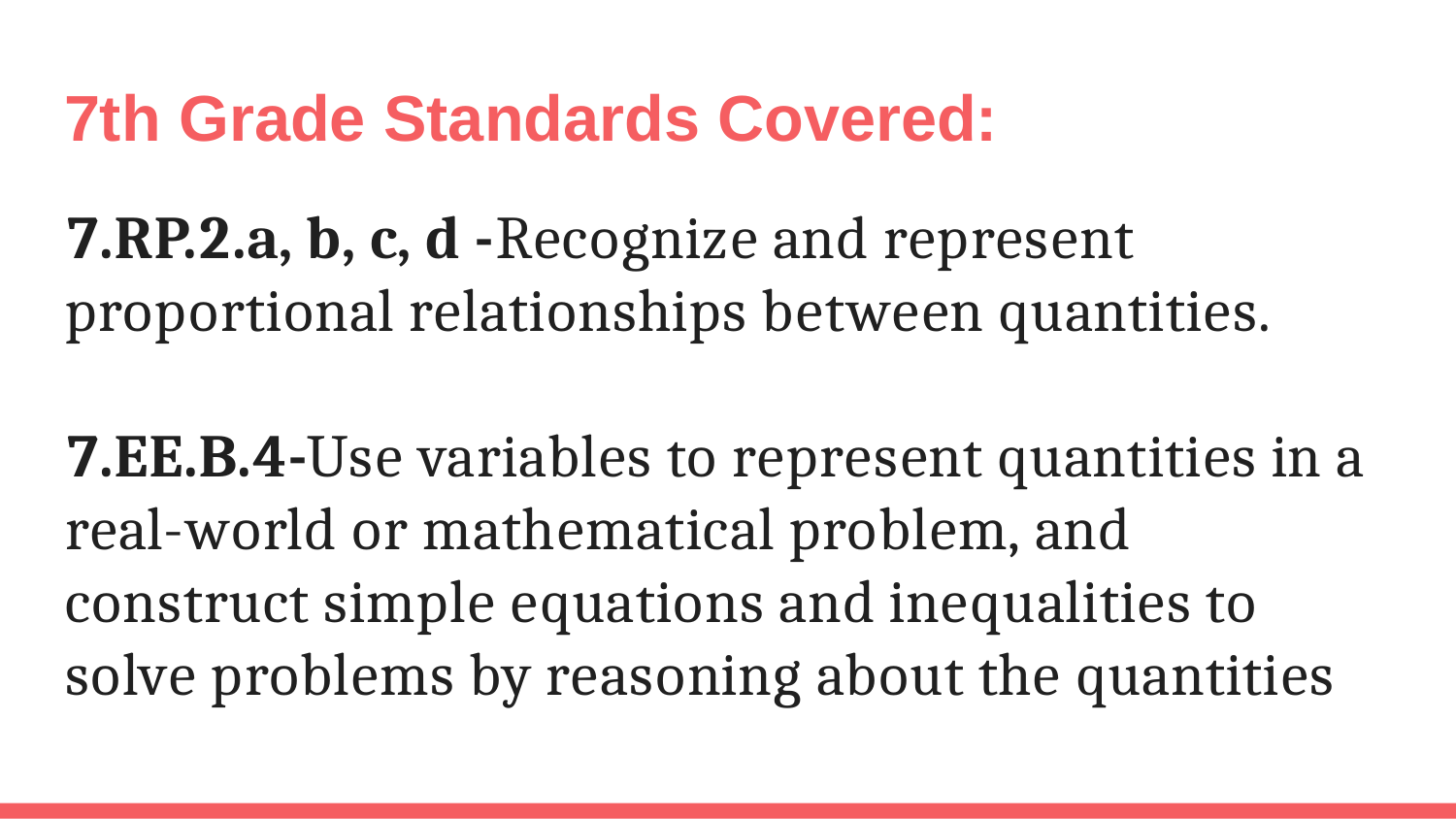

# 7th Grade Standards Covered:
7.RP.2.a, b, c, d -Recognize and represent proportional relationships between quantities.

7.EE.B.4-Use variables to represent quantities in a real-world or mathematical problem, and construct simple equations and inequalities to solve problems by reasoning about the quantities